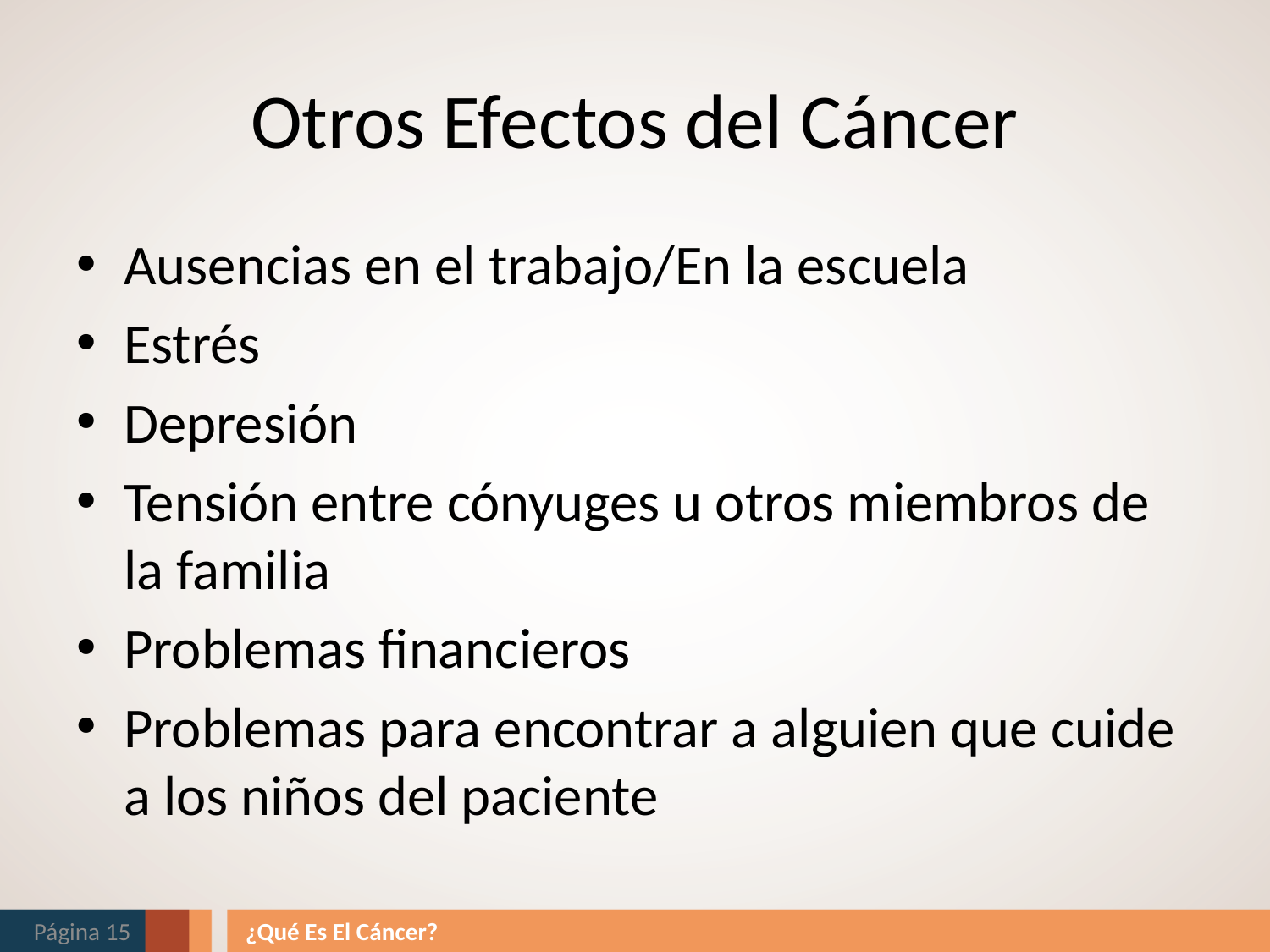

# Otros Efectos del Cáncer
Ausencias en el trabajo/En la escuela
Estrés
Depresión
Tensión entre cónyuges u otros miembros de la familia
Problemas financieros
Problemas para encontrar a alguien que cuide a los niños del paciente

Página 15
¿Qué Es El Cáncer?